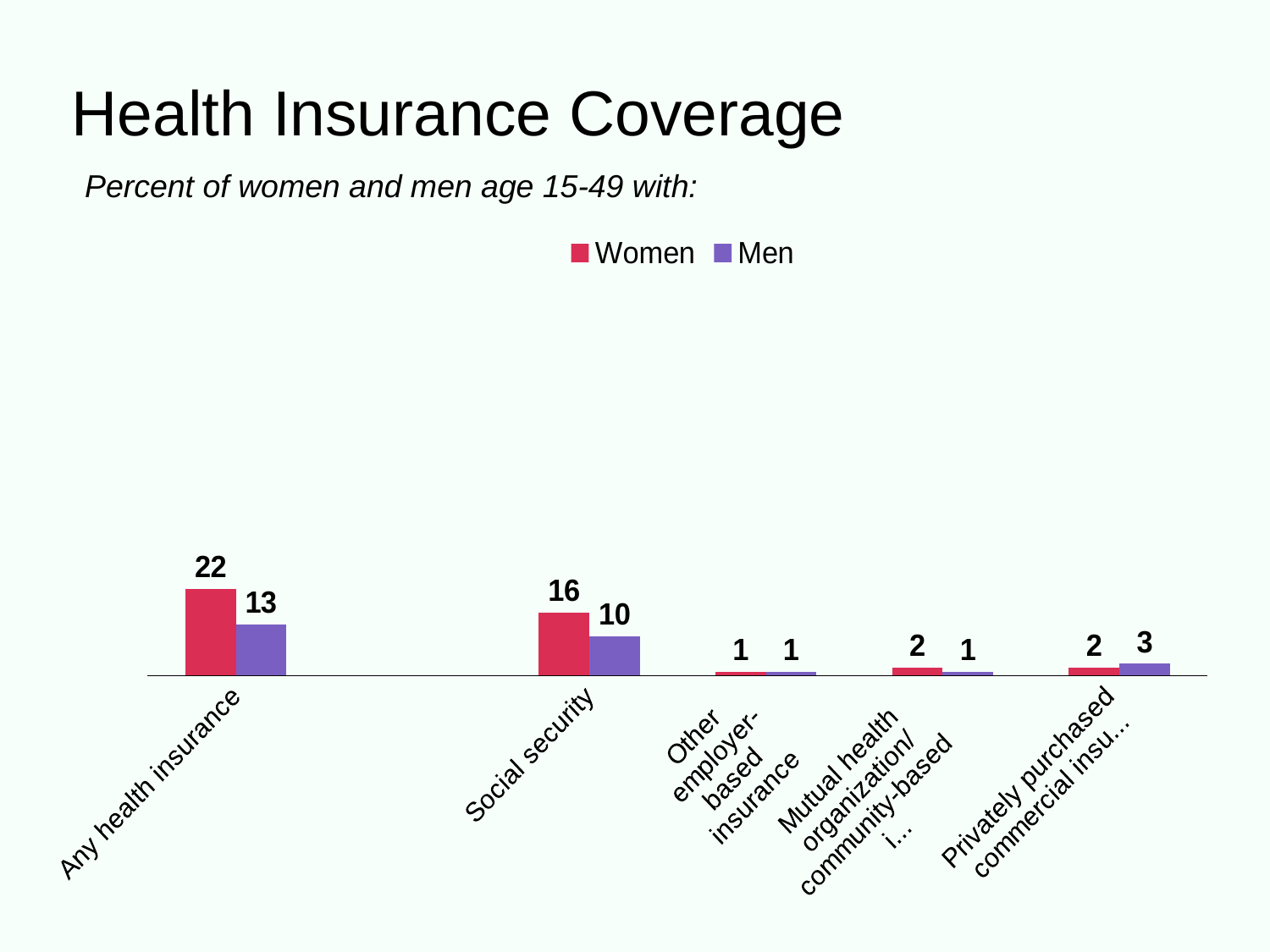

# Health Insurance Coverage
Percent of women and men age 15-49 with:

### Chart

| Category | Women | Men |
|---|---|---|
| Any health insurance | 22.0 | 13.0 |
|  | None | None |
| Social security | 16.0 | 10.0 |
| Other
employer-
based
insurance | 1.0 | 1.0 |
| Mutual health
 organization/
community-based
insurance | 2.0 | 1.0 |
| Privately purchased
 commercial insurance | 2.0 | 3.0 |